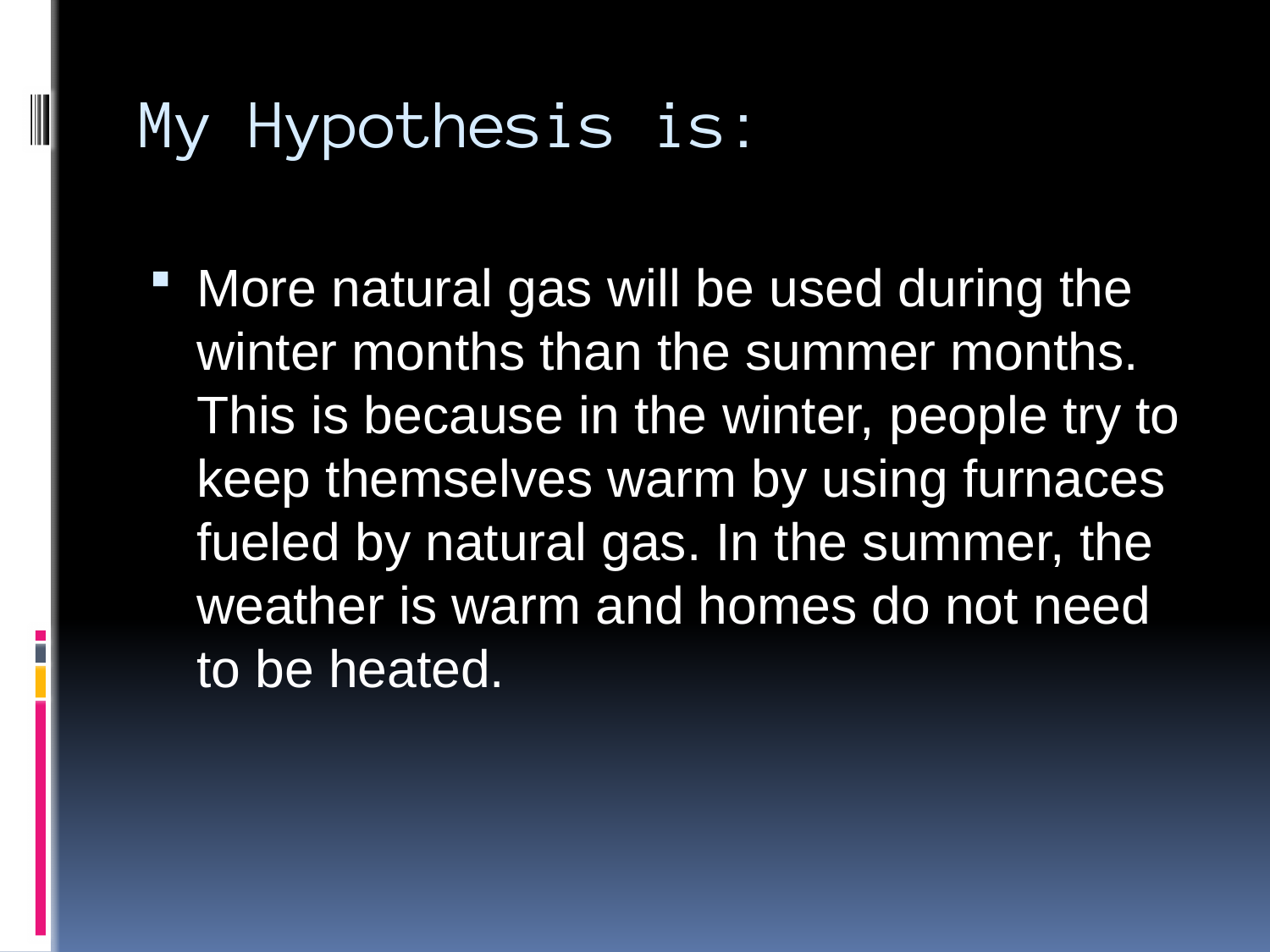

# My Hypothesis is:
More natural gas will be used during the winter months than the summer months. This is because in the winter, people try to keep themselves warm by using furnaces fueled by natural gas. In the summer, the weather is warm and homes do not need to be heated.